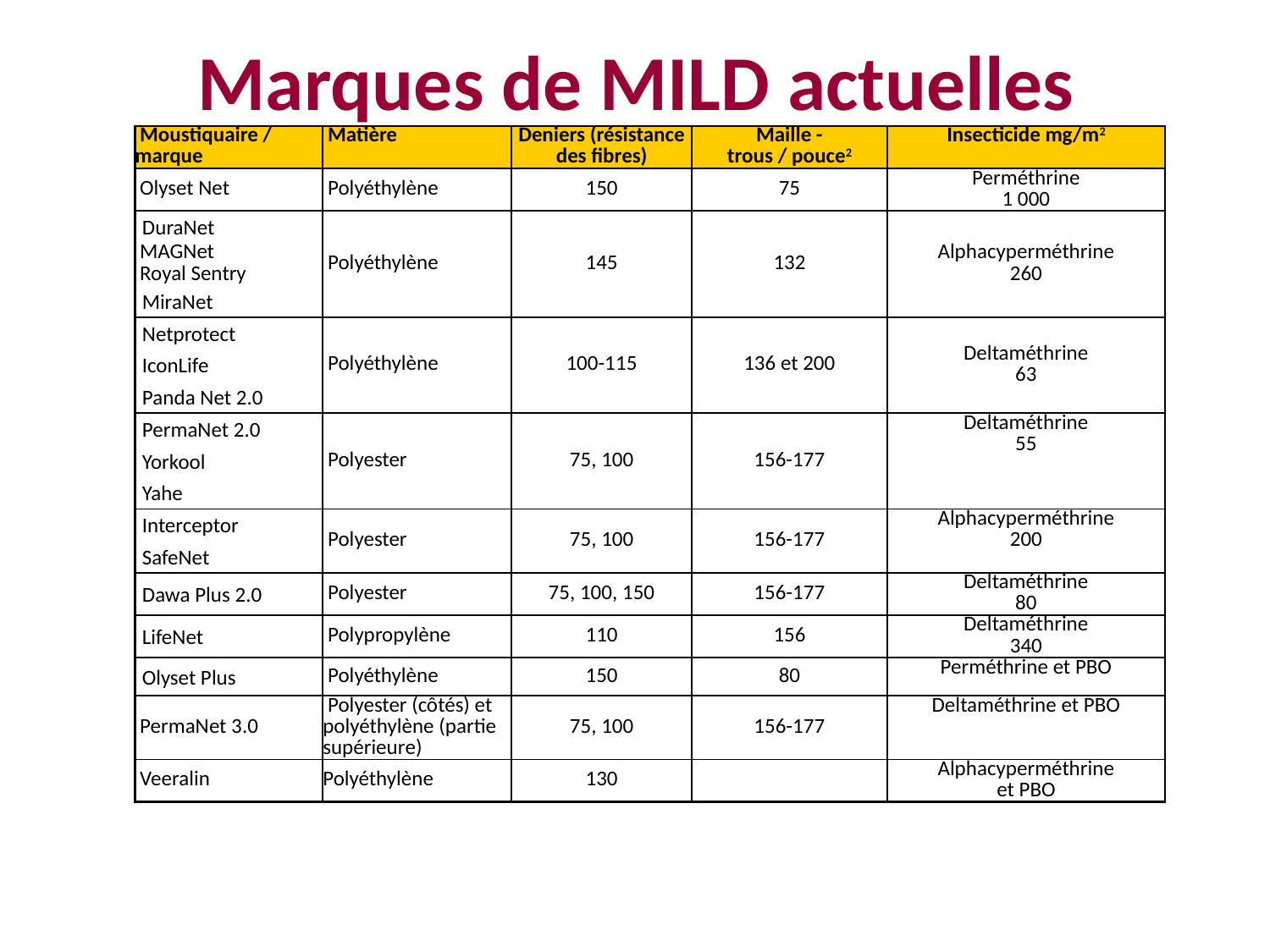

# Marques de MILD actuelles
| Moustiquaire / marque | Matière | Deniers (résistance des fibres) | Maille - trous / pouce2 | Insecticide mg/m2 |
| --- | --- | --- | --- | --- |
| Olyset Net | Polyéthylène | 150 | 75 | Perméthrine 1 000 |
| DuraNet MAGNet Royal Sentry MiraNet | Polyéthylène | 145 | 132 | Alphacyperméthrine 260 |
| Netprotect IconLife Panda Net 2.0 | Polyéthylène | 100-115 | 136 et 200 | Deltaméthrine 63 |
| PermaNet 2.0 Yorkool Yahe | Polyester | 75, 100 | 156-177 | Deltaméthrine 55 |
| Interceptor SafeNet | Polyester | 75, 100 | 156-177 | Alphacyperméthrine 200 |
| Dawa Plus 2.0 | Polyester | 75, 100, 150 | 156-177 | Deltaméthrine 80 |
| LifeNet | Polypropylène | 110 | 156 | Deltaméthrine 340 |
| Olyset Plus | Polyéthylène | 150 | 80 | Perméthrine et PBO |
| PermaNet 3.0 | Polyester (côtés) et polyéthylène (partie supérieure) | 75, 100 | 156-177 | Deltaméthrine et PBO |
| Veeralin | Polyéthylène | 130 |  | Alphacyperméthrine et PBO |